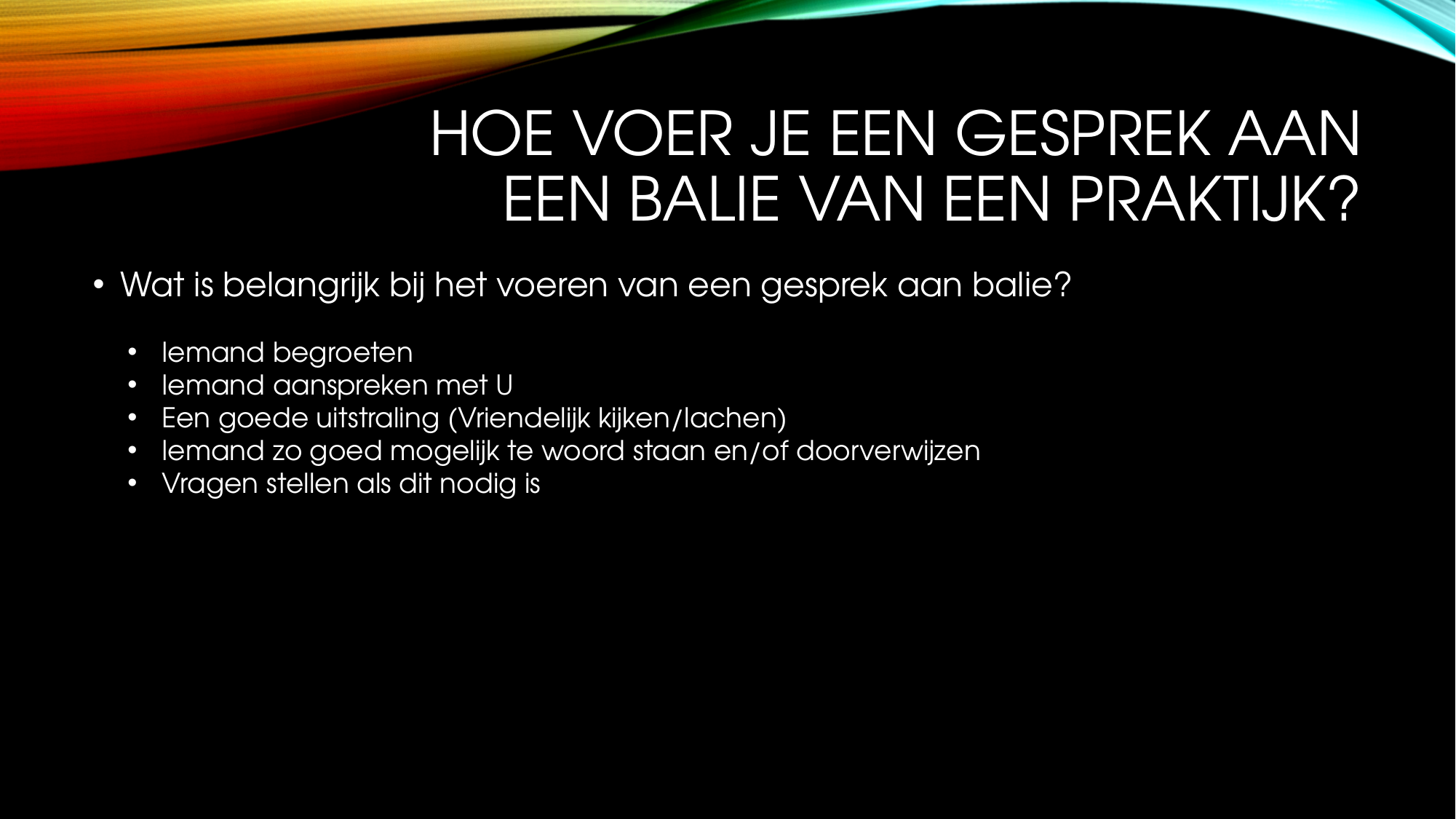

# Hoe voer je een gesprek aan een balie van een praktijk?
Wat is belangrijk bij het voeren van een gesprek aan balie?

Iemand begroeten
Iemand aanspreken met U
Een goede uitstraling (Vriendelijk kijken/lachen)
Iemand zo goed mogelijk te woord staan en/of doorverwijzen
Vragen stellen als dit nodig is